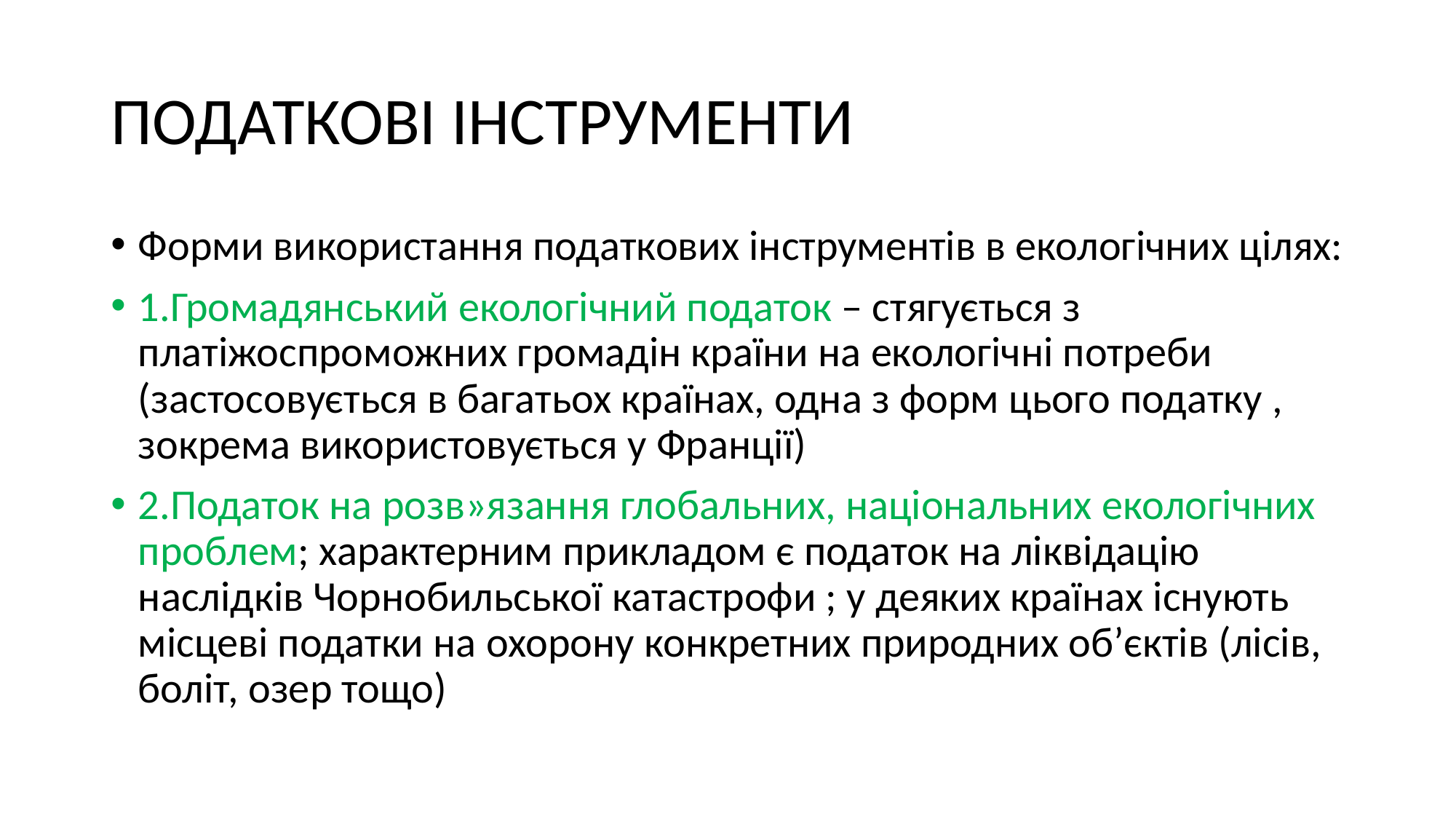

# ПОДАТКОВІ ІНСТРУМЕНТИ
Форми використання податкових інструментів в екологічних цілях:
1.Громадянський екологічний податок – стягується з платіжоспроможних громадін країни на екологічні потреби (застосовується в багатьох країнах, одна з форм цього податку , зокрема використовується у Франції)
2.Податок на розв»язання глобальних, національних екологічних проблем; характерним прикладом є податок на ліквідацію наслідків Чорнобильської катастрофи ; у деяких країнах існують місцеві податки на охорону конкретних природних об’єктів (лісів, боліт, озер тощо)